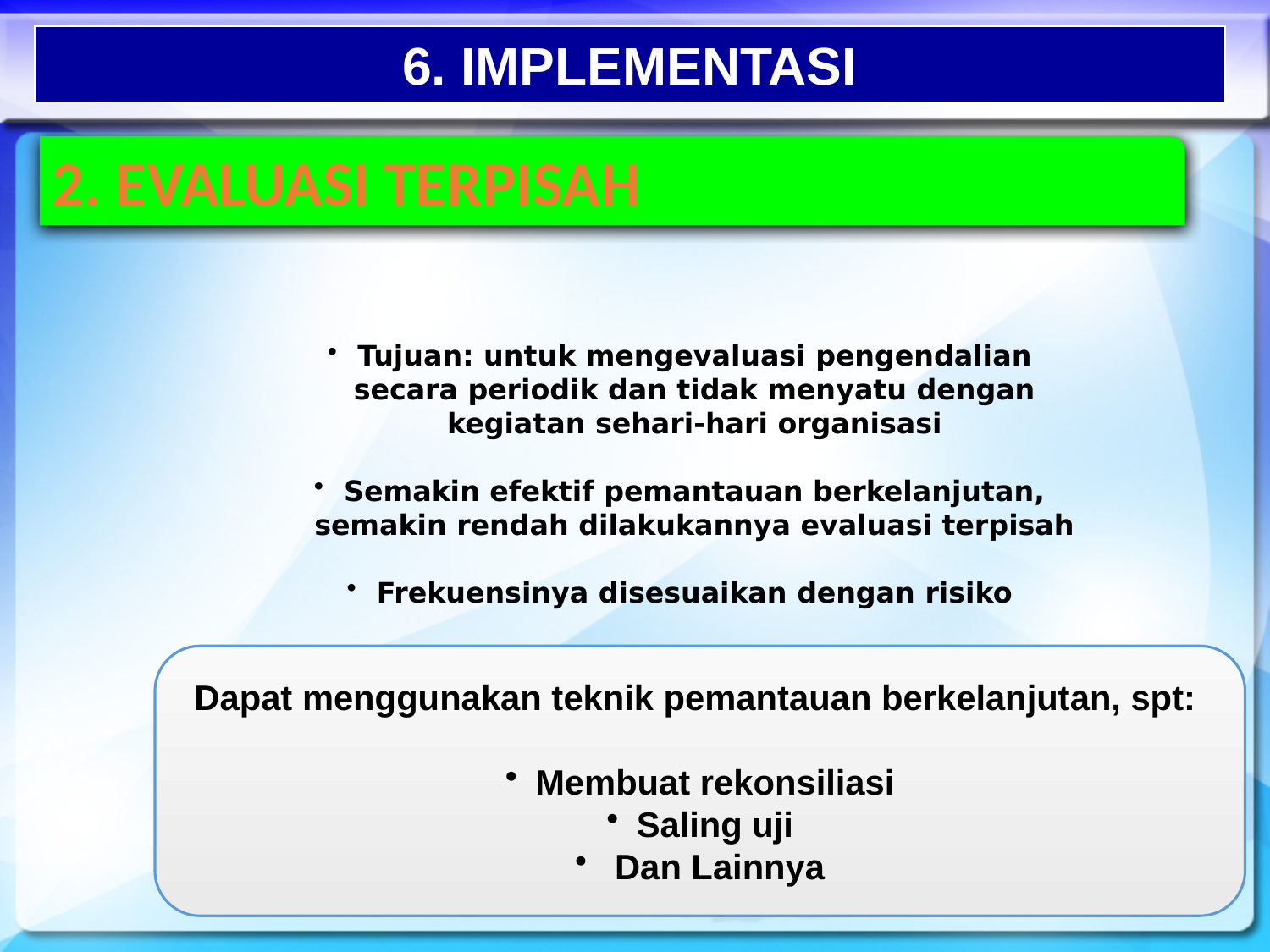

6. IMPLEMENTASI
2. EVALUASI TERPISAH
Tujuan: untuk mengevaluasi pengendalian secara periodik dan tidak menyatu dengan kegiatan sehari-hari organisasi

Semakin efektif pemantauan berkelanjutan, semakin rendah dilakukannya evaluasi terpisah

Frekuensinya disesuaikan dengan risiko
Dapat menggunakan teknik pemantauan berkelanjutan, spt:

Membuat rekonsiliasi
Saling uji
 Dan Lainnya